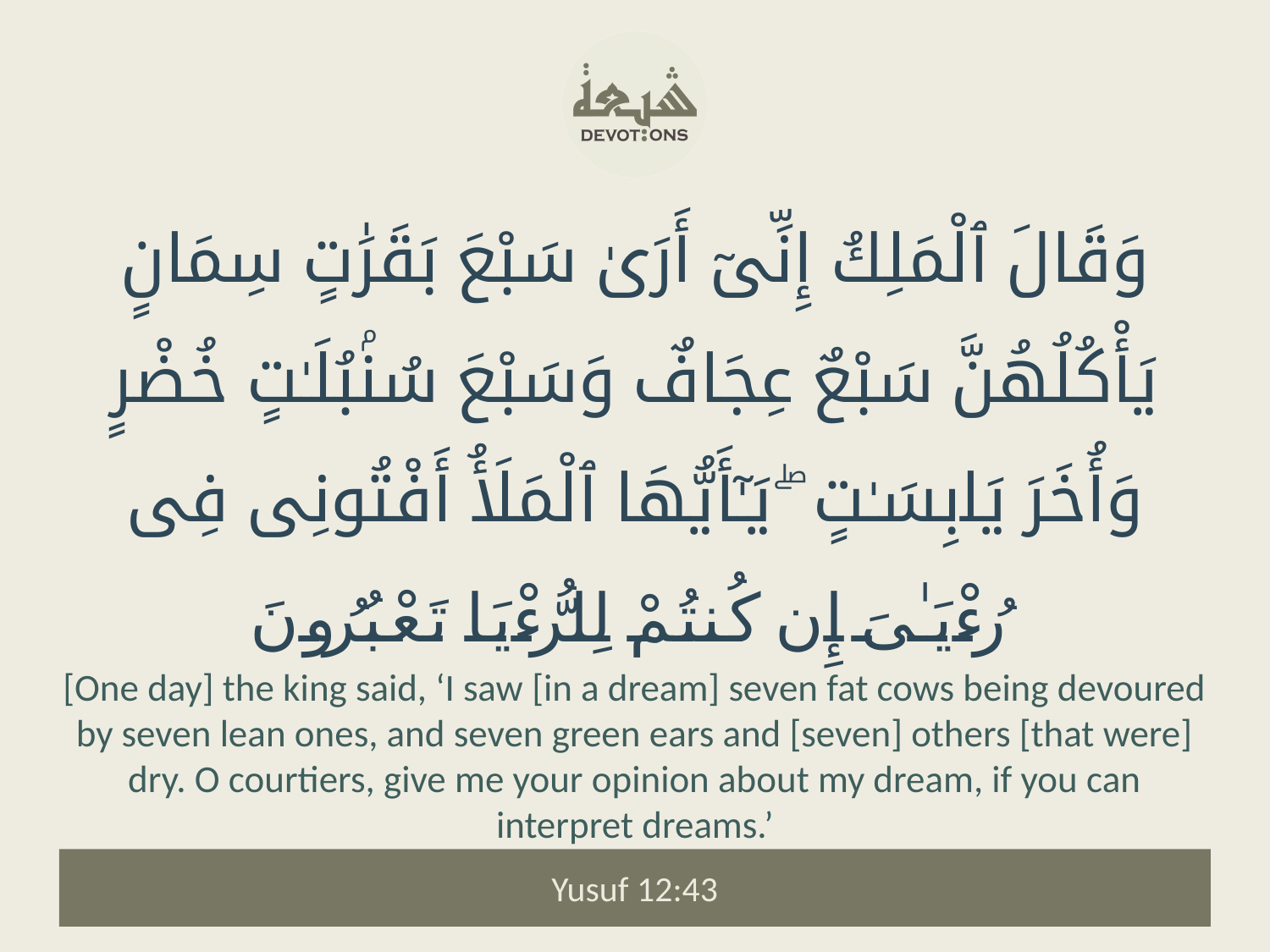

وَقَالَ ٱلْمَلِكُ إِنِّىٓ أَرَىٰ سَبْعَ بَقَرَٰتٍ سِمَانٍ يَأْكُلُهُنَّ سَبْعٌ عِجَافٌ وَسَبْعَ سُنۢبُلَـٰتٍ خُضْرٍ وَأُخَرَ يَابِسَـٰتٍ ۖ يَـٰٓأَيُّهَا ٱلْمَلَأُ أَفْتُونِى فِى رُءْيَـٰىَ إِن كُنتُمْ لِلرُّءْيَا تَعْبُرُونَ
[One day] the king said, ‘I saw [in a dream] seven fat cows being devoured by seven lean ones, and seven green ears and [seven] others [that were] dry. O courtiers, give me your opinion about my dream, if you can interpret dreams.’
Yusuf 12:43